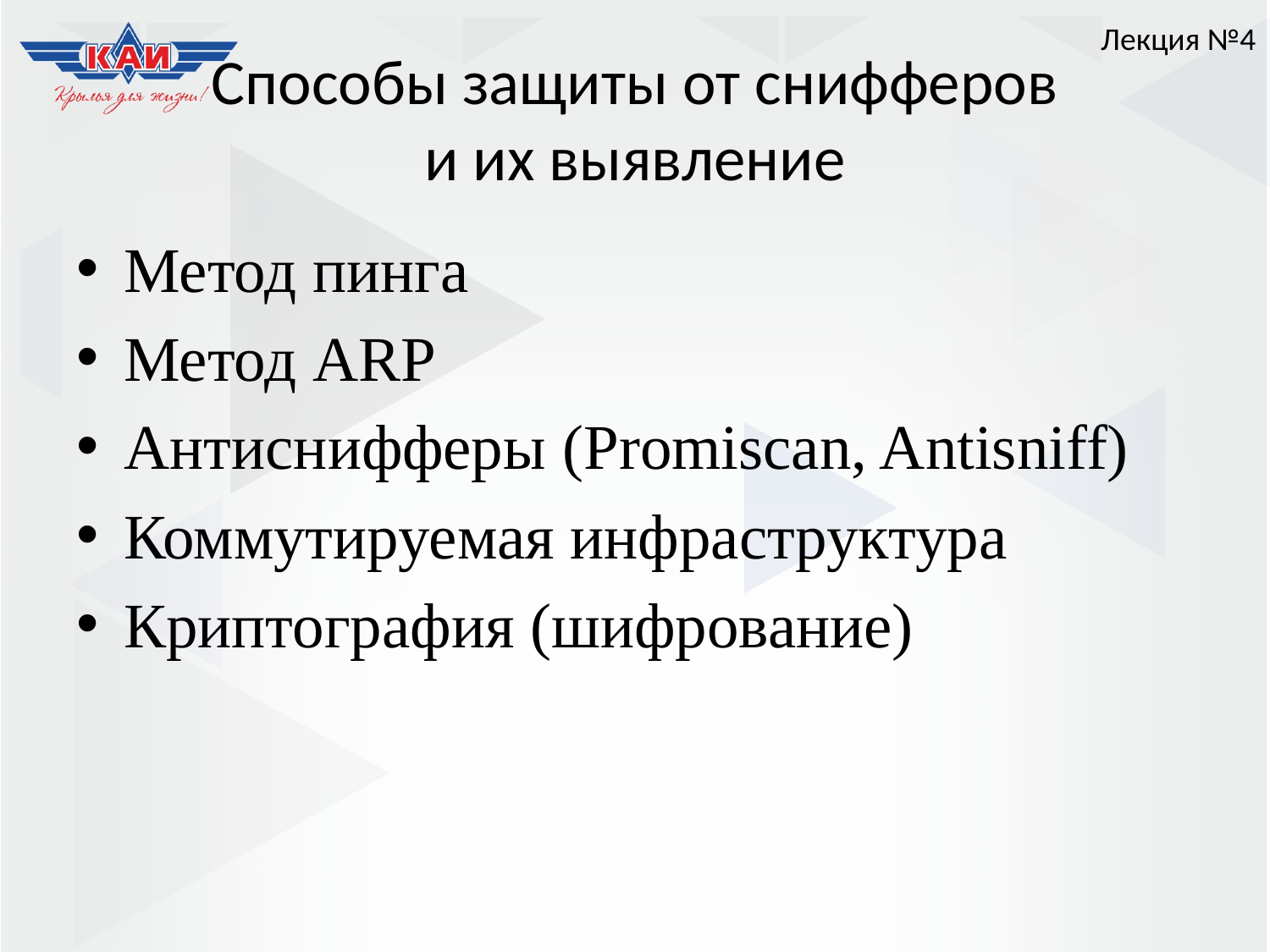

Лекция №4
# Способы защиты от снифферов и их выявление
Метод пинга
Метод ARP
Антиснифферы (Promiscan, Antisniff)
Коммутируемая инфраструктура
Криптография (шифрование)